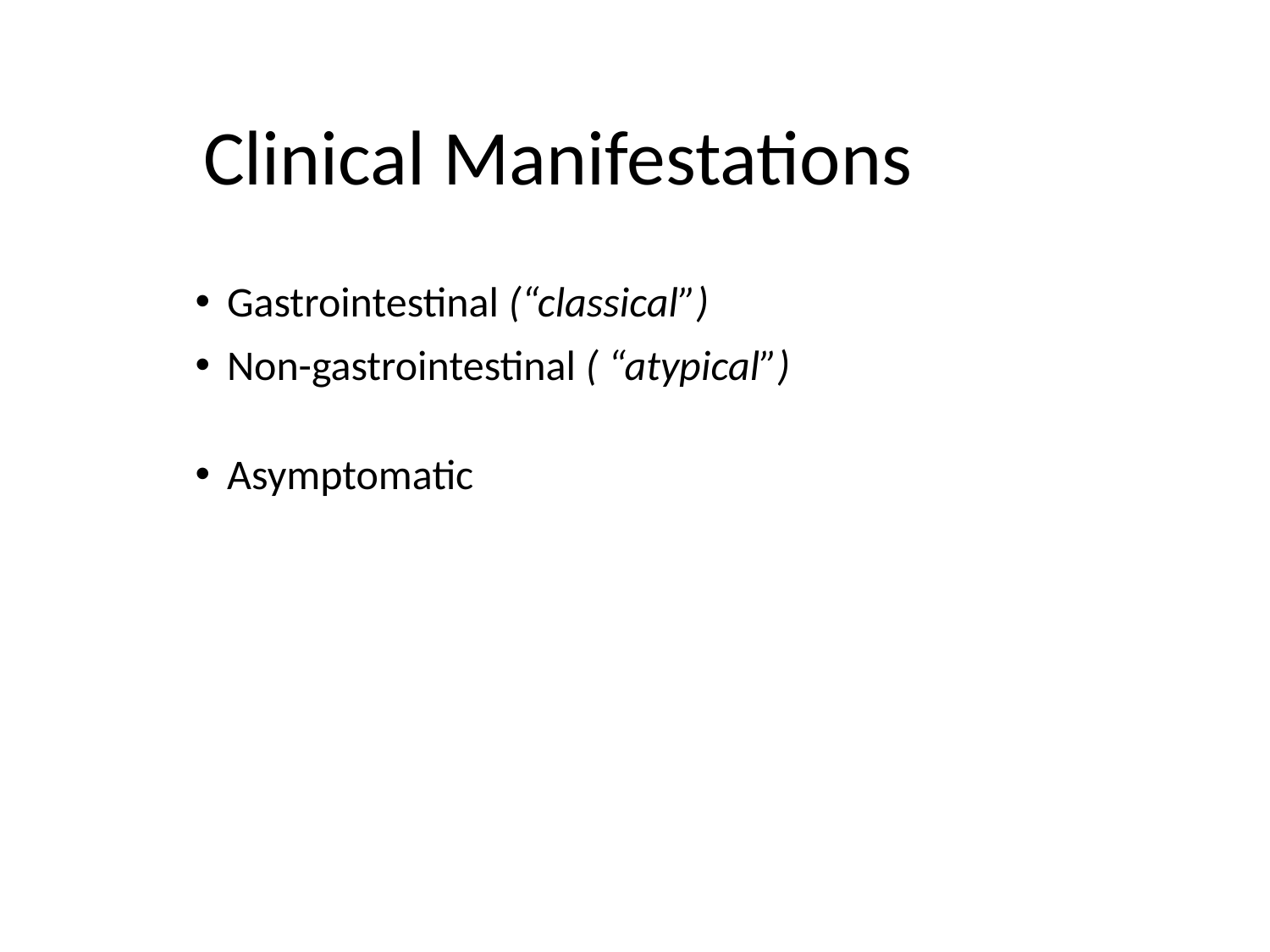

# Clinical Manifestations
Gastrointestinal (“classical”)
Non-gastrointestinal ( “atypical”)
Asymptomatic
In addition, Celiac Disease may be associated with other
conditions, and mostly with:
 Autoimmune disorders
 Some syndromes
53